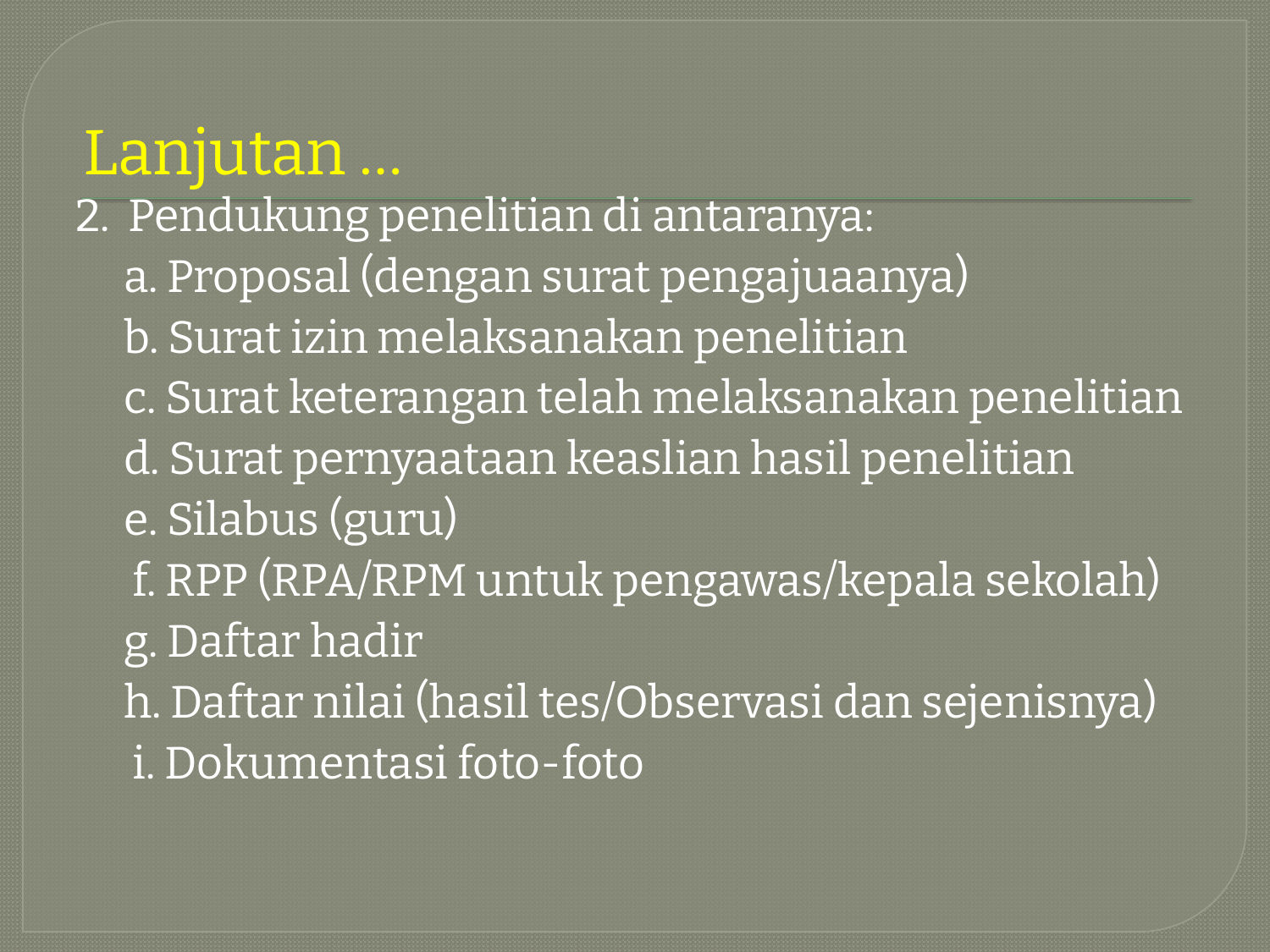

# Lanjutan …
2.  Pendukung penelitian di antaranya:
a. Proposal (dengan surat pengajuaanya)
b. Surat izin melaksanakan penelitian
c. Surat keterangan telah melaksanakan penelitian
d. Surat pernyaataan keaslian hasil penelitian
e. Silabus (guru)
 f. RPP (RPA/RPM untuk pengawas/kepala sekolah)
g. Daftar hadir
h. Daftar nilai (hasil tes/Observasi dan sejenisnya)
 i. Dokumentasi foto-foto